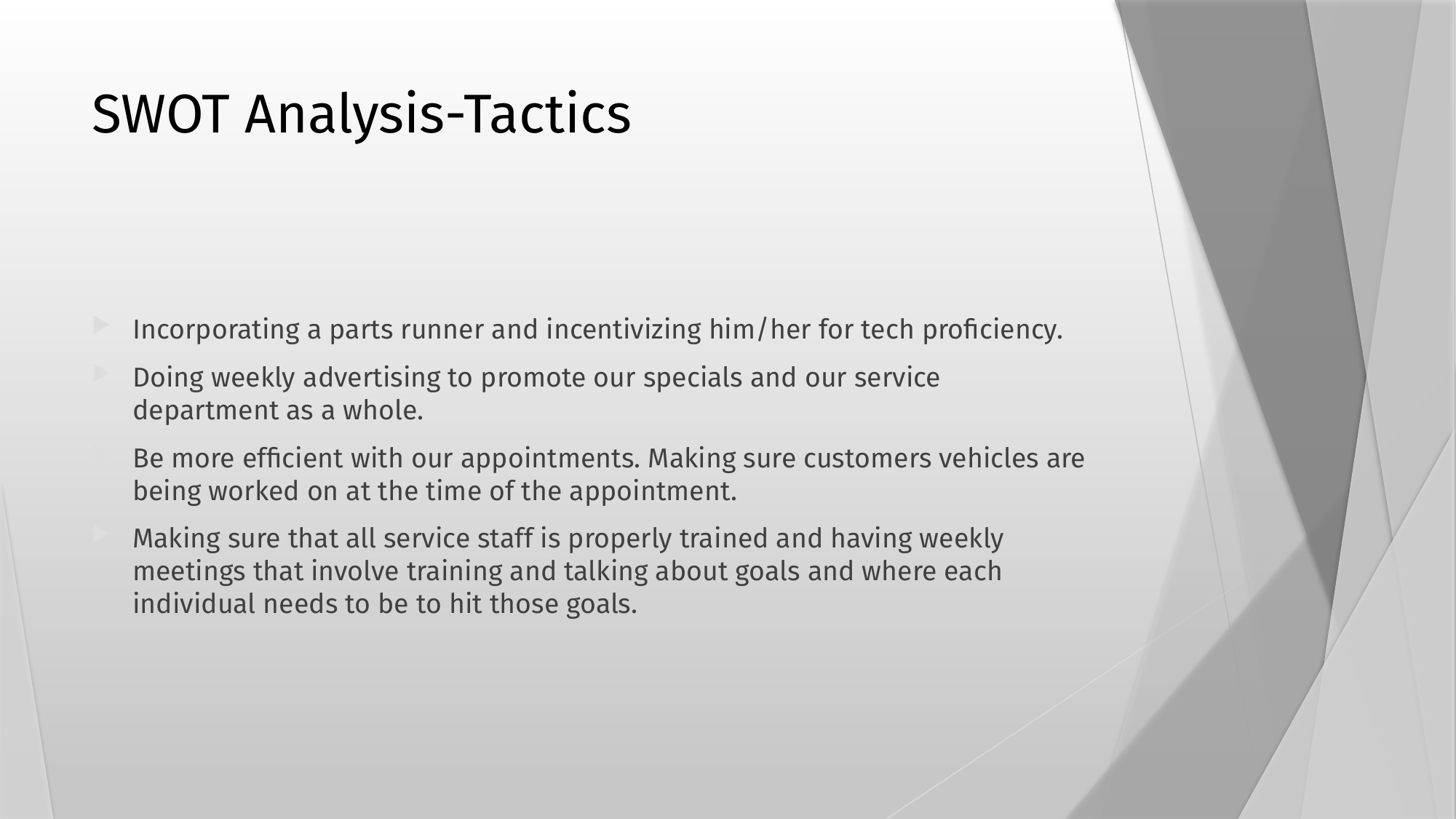

# SWOT Analysis-Tactics

Incorporating a parts runner and incentivizing him/her for tech proficiency.
Doing weekly advertising to promote our specials and our service department as a whole.
Be more efficient with our appointments. Making sure customers vehicles are being worked on at the time of the appointment.
Making sure that all service staff is properly trained and having weekly meetings that involve training and talking about goals and where each individual needs to be to hit those goals.